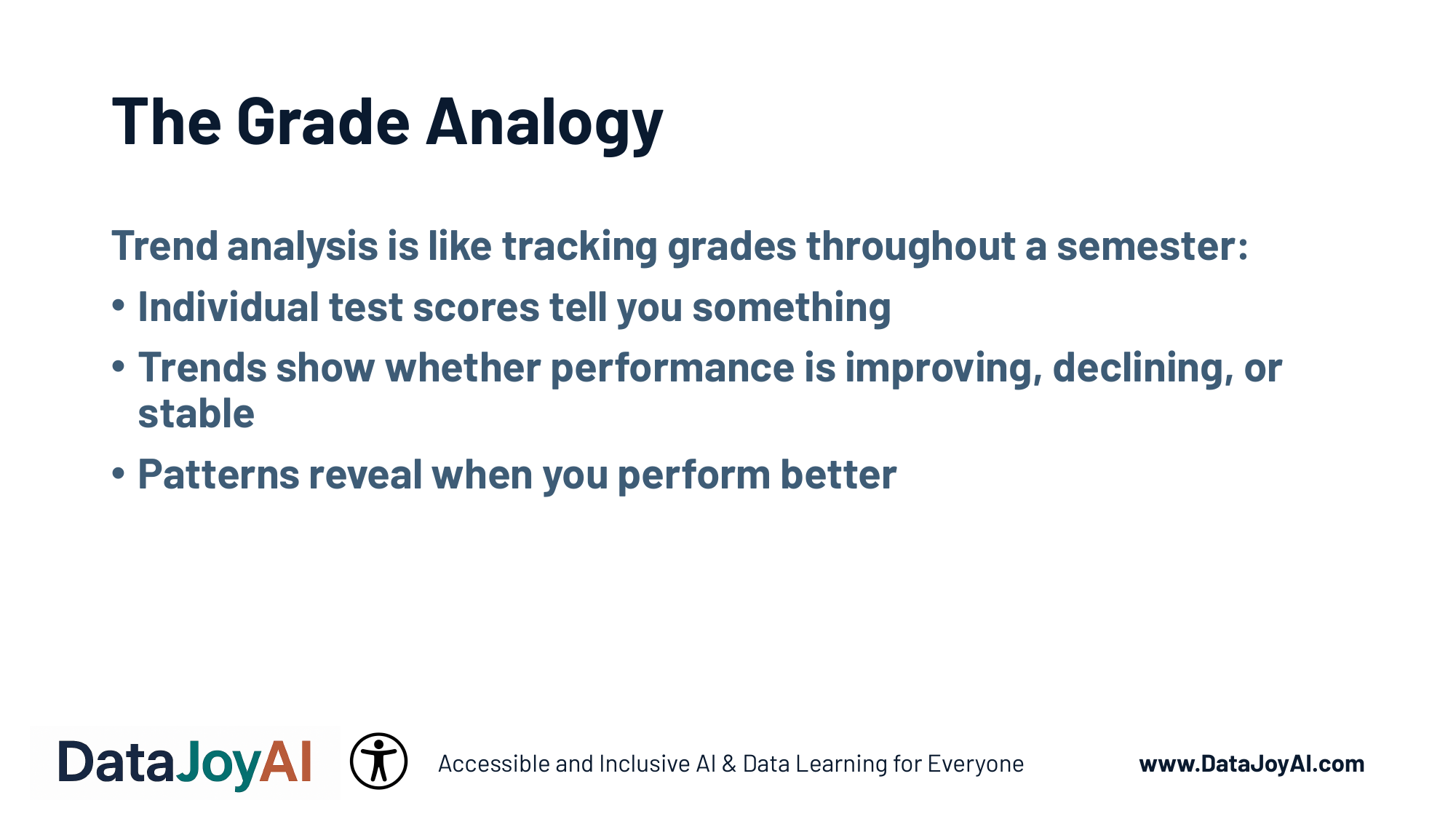

# The Grade Analogy
Trend analysis is like tracking grades throughout a semester:
Individual test scores tell you something
Trends show whether performance is improving, declining, or stable
Patterns reveal when you perform better